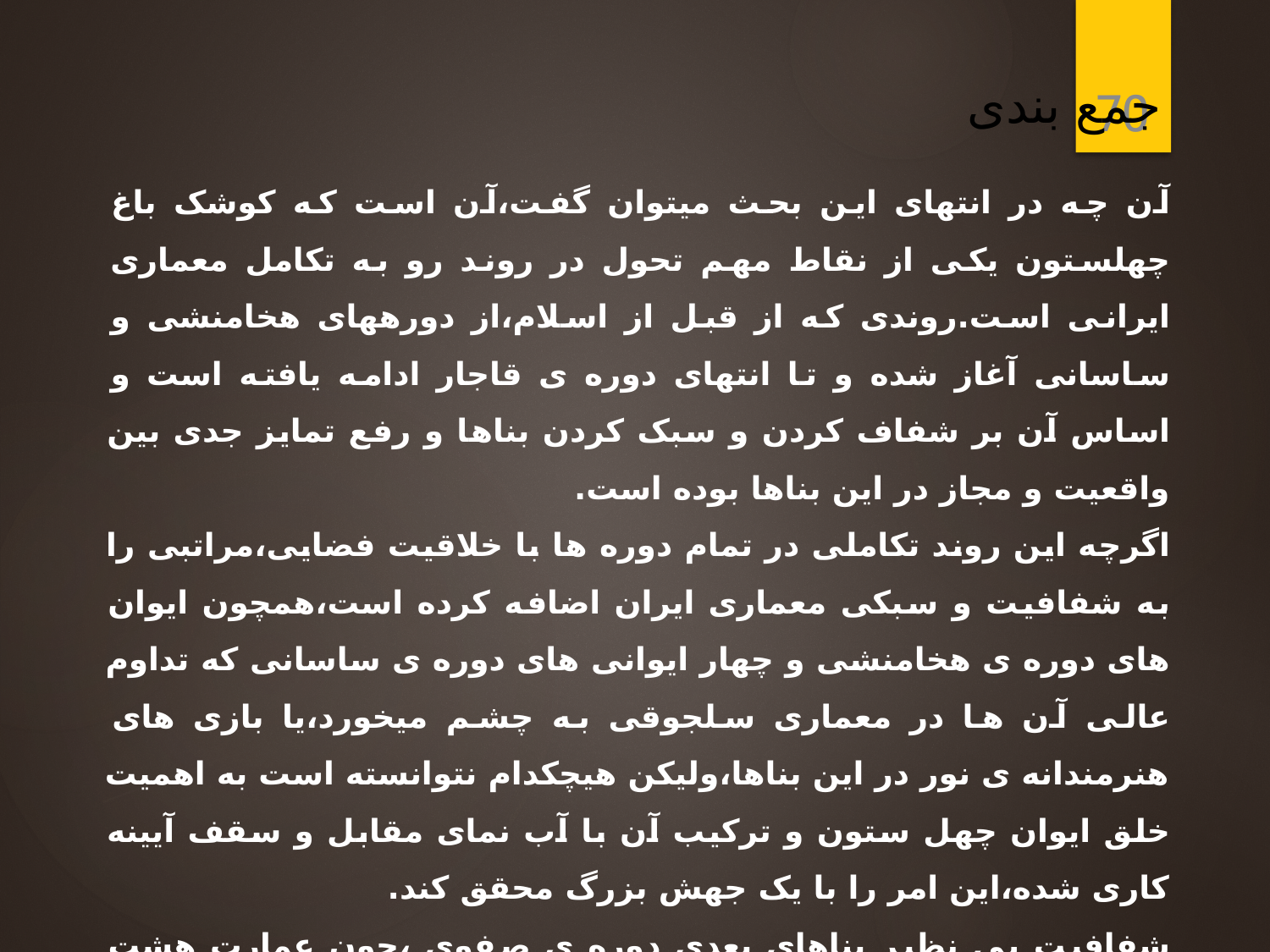

70
جمع بندی
آن چه در انتهای این بحث میتوان گفت،آن است که کوشک باغ چهلستون یکی از نقاط مهم تحول در روند رو به تکامل معماری ایرانی است.روندی که از قبل از اسلام،از دورههای هخامنشی و ساسانی آغاز شده و تا انتهای دوره ی قاجار ادامه یافته است و اساس آن بر شفاف کردن و سبک کردن بناها و رفع تمایز جدی بین واقعیت و مجاز در این بناها بوده است.
اگرچه این روند تکاملی در تمام دوره ها با خلاقیت فضایی،مراتبی را به شفافیت و سبکی معماری ایران اضافه کرده است،همچون ایوان های دوره ی هخامنشی و چهار ایوانی های دوره ی ساسانی که تداوم عالی آن ها در معماری سلجوقی به چشم میخورد،یا بازی های هنرمندانه ی نور در این بناها،ولیکن هیچکدام نتوانسته است به اهمیت خلق ایوان چهل ستون و ترکیب آن با آب نمای مقابل و سقف آیینه کاری شده،این امر را با یک جهش بزرگ محقق کند.
شفافیت بی نظیر بناهای بعدی دوره ی صفوی ،چون عمارت هشت بهشت،تالار طویله،عمارت آیینه خانه و همچنین عمارت هایی که در دوره ی زندیه و قاجار پدید آمدند ،به تمامی وام دار این امر بی نظیر در تاریخ معماری جهان است.